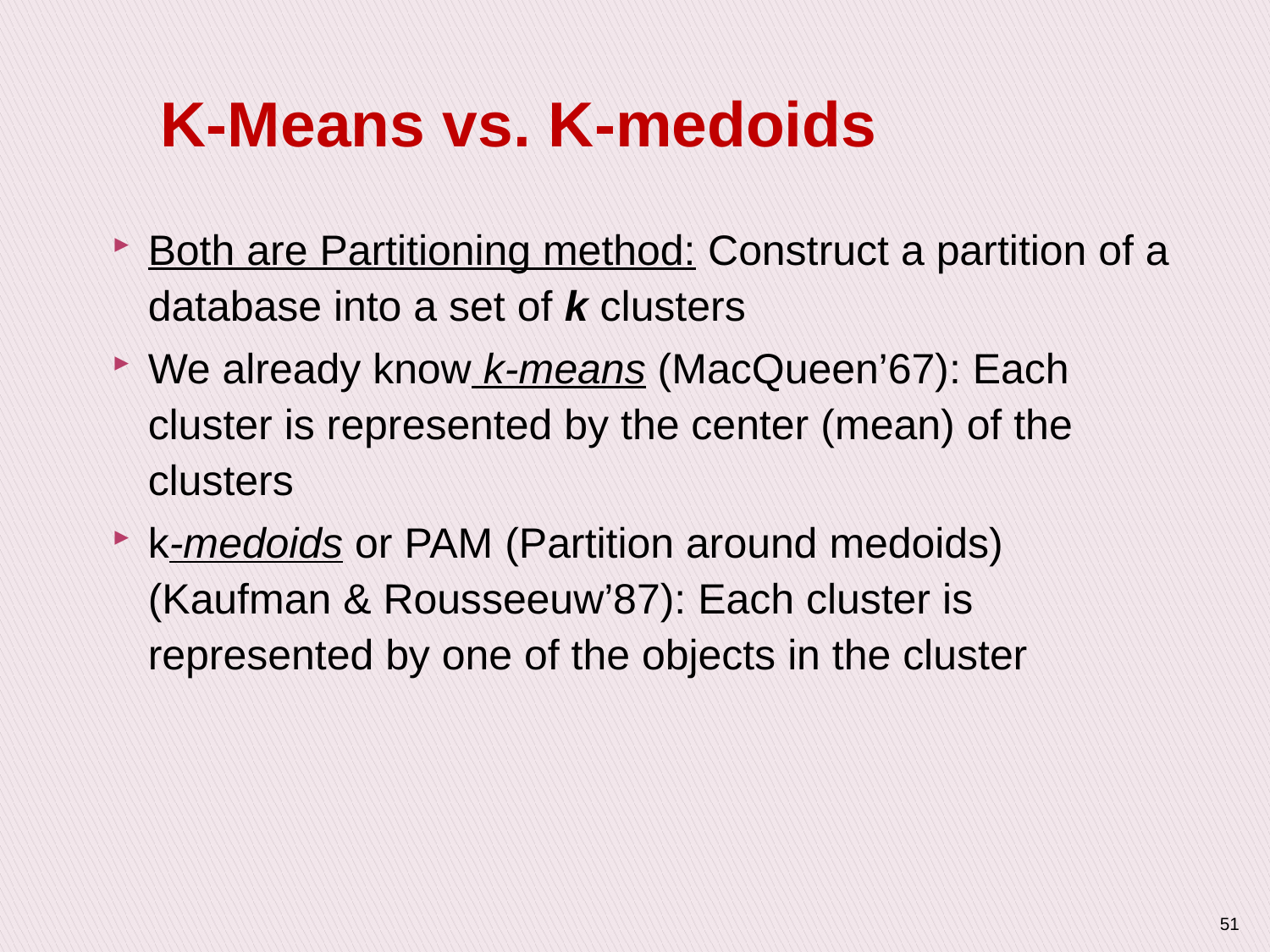

# K-Means vs. K-medoids
Both are Partitioning method: Construct a partition of a database into a set of k clusters
We already know k-means (MacQueen’67): Each cluster is represented by the center (mean) of the clusters
k-medoids or PAM (Partition around medoids) (Kaufman & Rousseeuw’87): Each cluster is represented by one of the objects in the cluster
51